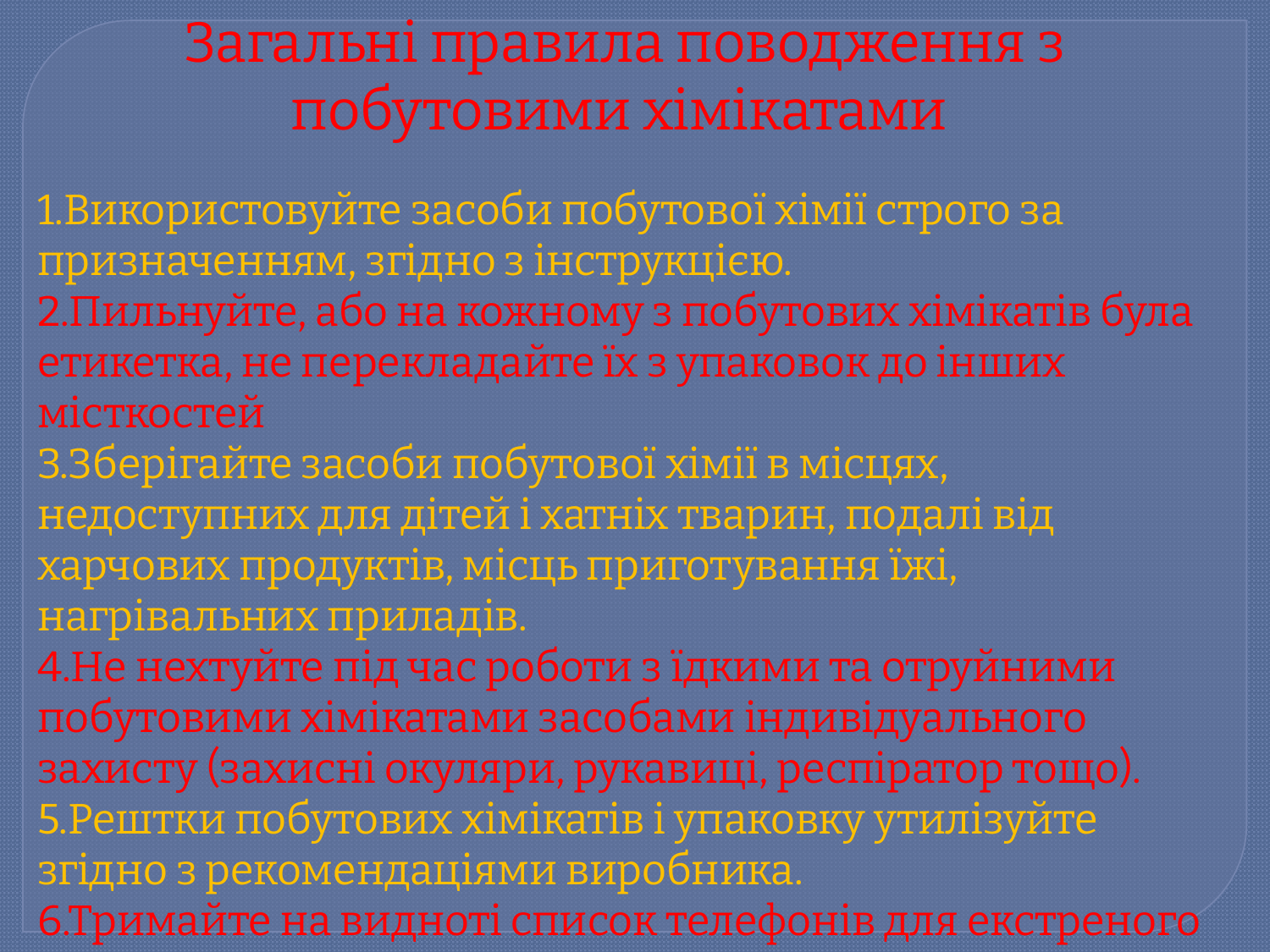

Загальні правила поводження з побутовими хімікатами
1.Використовуйте засоби побутової хімії строго за призначенням, згідно з інструкцією.
2.Пильнуйте, або на кожному з побутових хімікатів була етикетка, не перекладайте їх з упаковок до інших місткостей
3.Зберігайте засоби побутової хімії в місцях, недоступних для дітей і хатніх тварин, подалі від харчових продуктів, місць приготування їжі, нагрівальних приладів.
4.Не нехтуйте під час роботи з їдкими та отруйними побутовими хімікатами засобами індивідуального захисту (захисні окуляри, рукавиці, респіратор тощо).
5.Рештки побутових хімікатів і упаковку утилізуйте згідно з рекомендаціями виробника.
6.Тримайте на видноті список телефонів для екстреного звернення по допомогу в разі нещасного випадку.